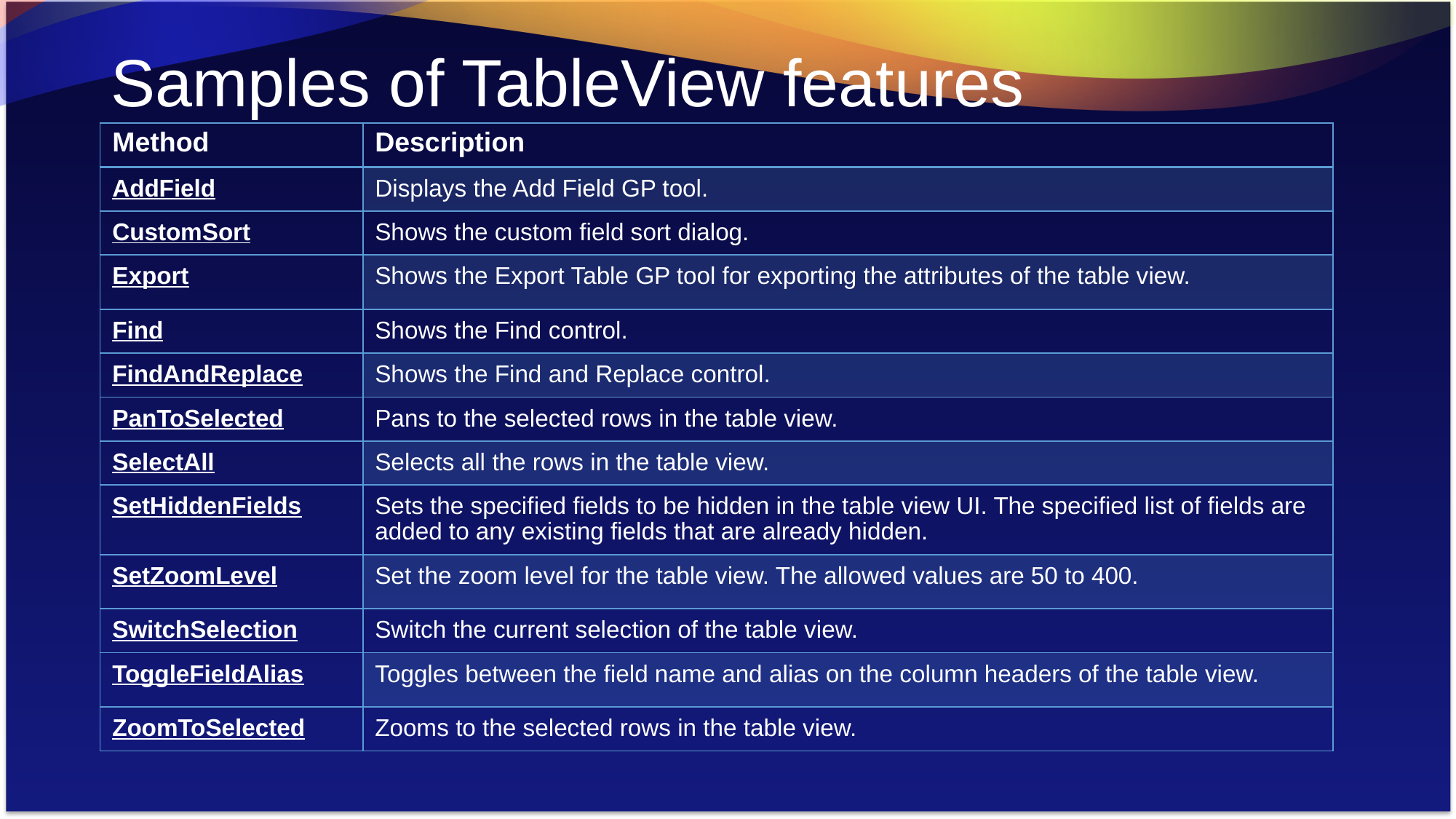

# Samples of TableView features
| Method | Description |
| --- | --- |
| AddField | Displays the Add Field GP tool. |
| CustomSort | Shows the custom field sort dialog. |
| Export | Shows the Export Table GP tool for exporting the attributes of the table view. |
| Find | Shows the Find control. |
| FindAndReplace | Shows the Find and Replace control. |
| PanToSelected | Pans to the selected rows in the table view. |
| SelectAll | Selects all the rows in the table view. |
| SetHiddenFields | Sets the specified fields to be hidden in the table view UI. The specified list of fields are added to any existing fields that are already hidden. |
| SetZoomLevel | Set the zoom level for the table view. The allowed values are 50 to 400. |
| SwitchSelection | Switch the current selection of the table view. |
| ToggleFieldAlias | Toggles between the field name and alias on the column headers of the table view. |
| ZoomToSelected | Zooms to the selected rows in the table view. |